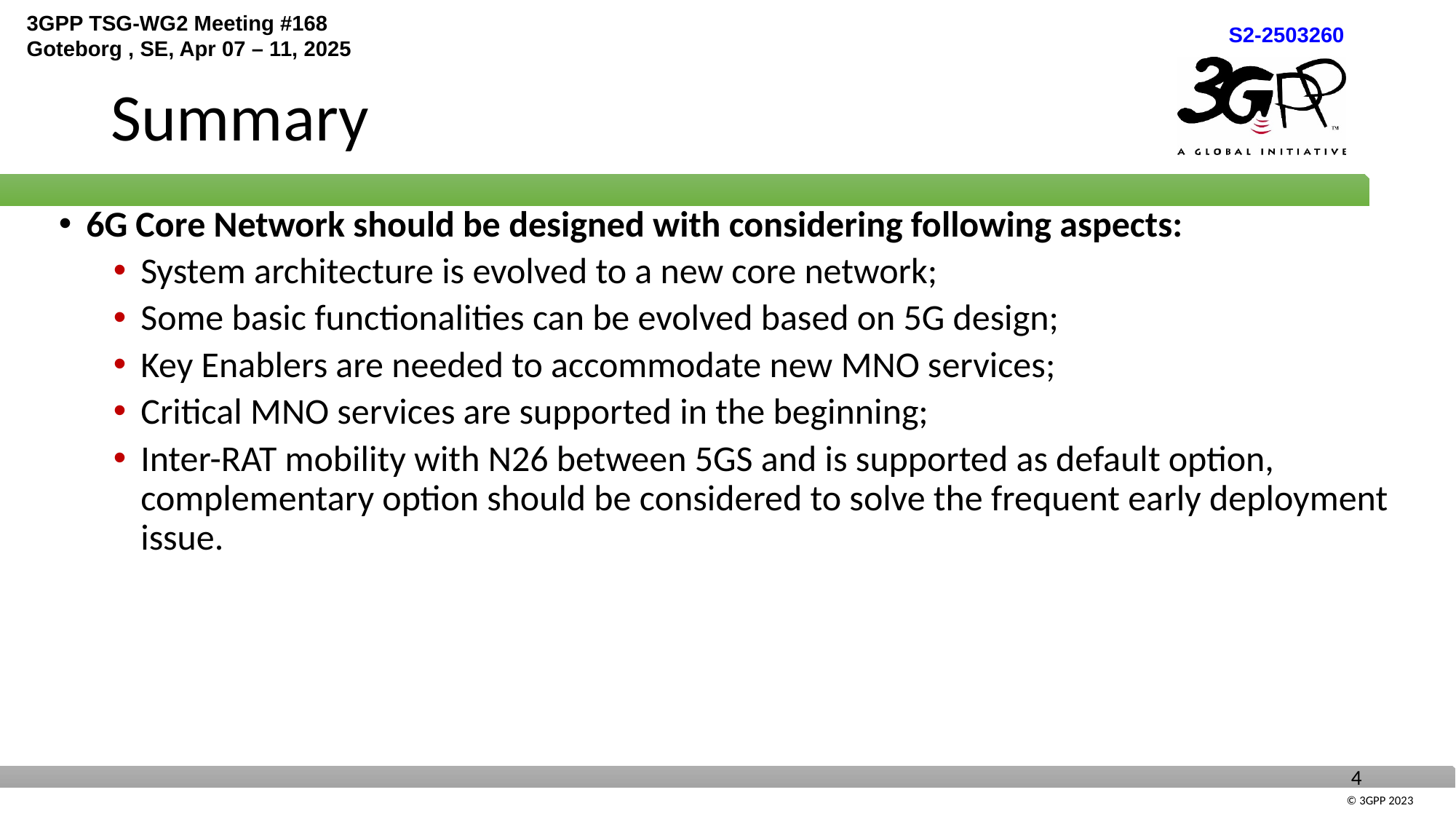

# Summary
6G Core Network should be designed with considering following aspects:
System architecture is evolved to a new core network;
Some basic functionalities can be evolved based on 5G design;
Key Enablers are needed to accommodate new MNO services;
Critical MNO services are supported in the beginning;
Inter-RAT mobility with N26 between 5GS and is supported as default option, complementary option should be considered to solve the frequent early deployment issue.